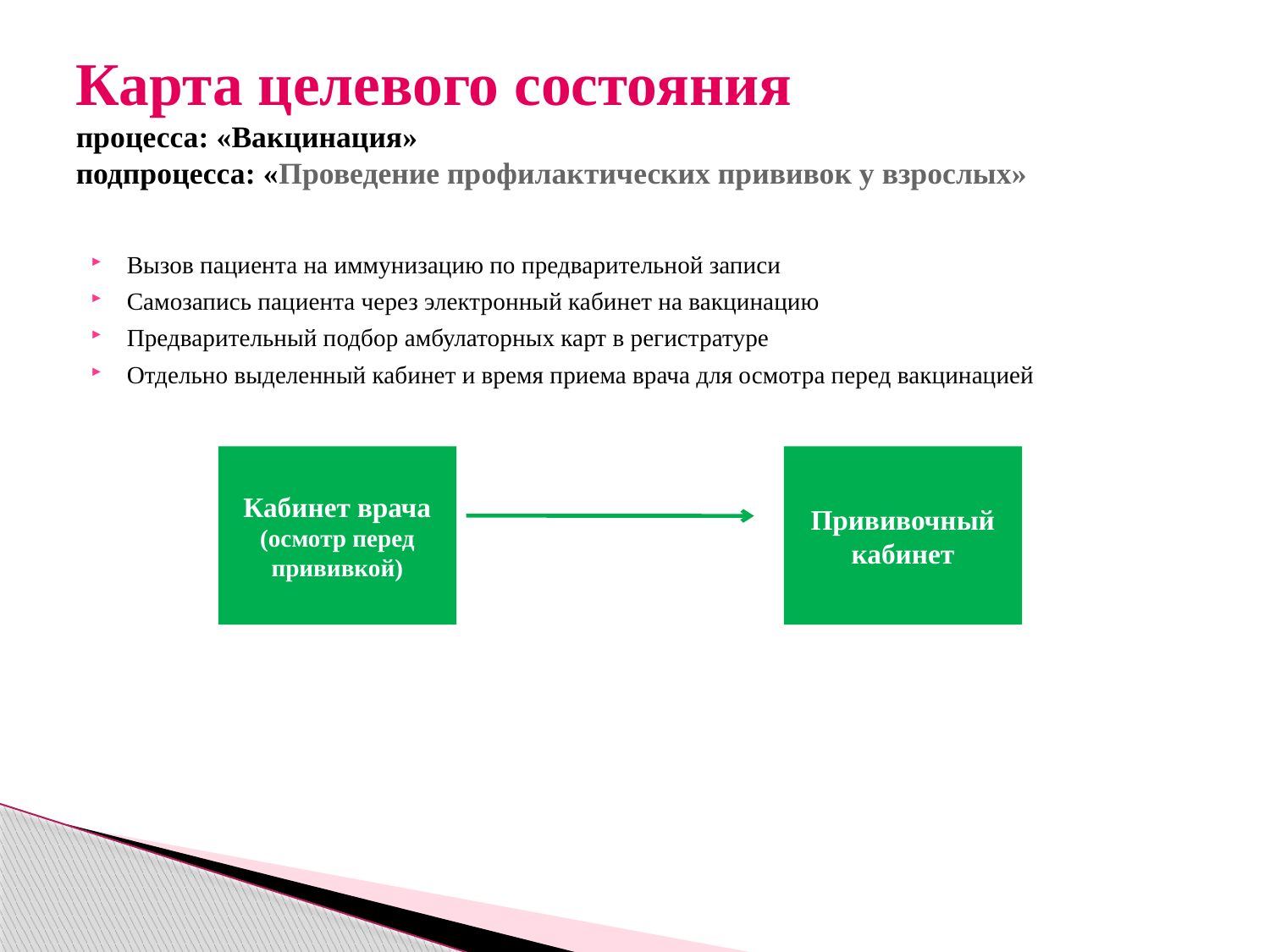

# Карта целевого состояния процесса: «Вакцинация» подпроцесса: «Проведение профилактических прививок у взрослых»

Вызов пациента на иммунизацию по предварительной записи
Самозапись пациента через электронный кабинет на вакцинацию
Предварительный подбор амбулаторных карт в регистратуре
Отдельно выделенный кабинет и время приема врача для осмотра перед вакцинацией
Кабинет врача (осмотр перед прививкой)
Прививочный кабинет